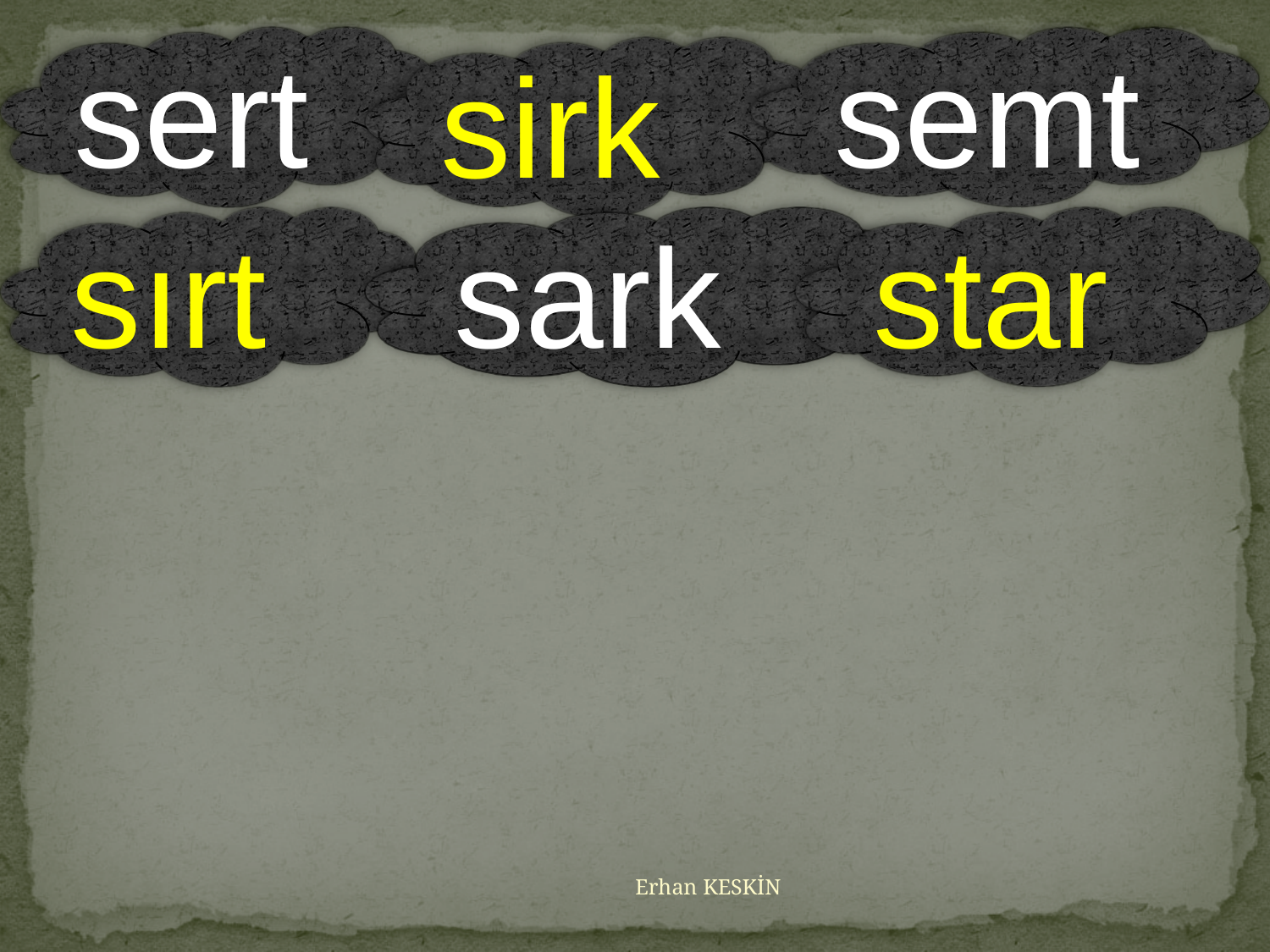

sert
semt
sirk
sırt
sark
star
Erhan KESKİN